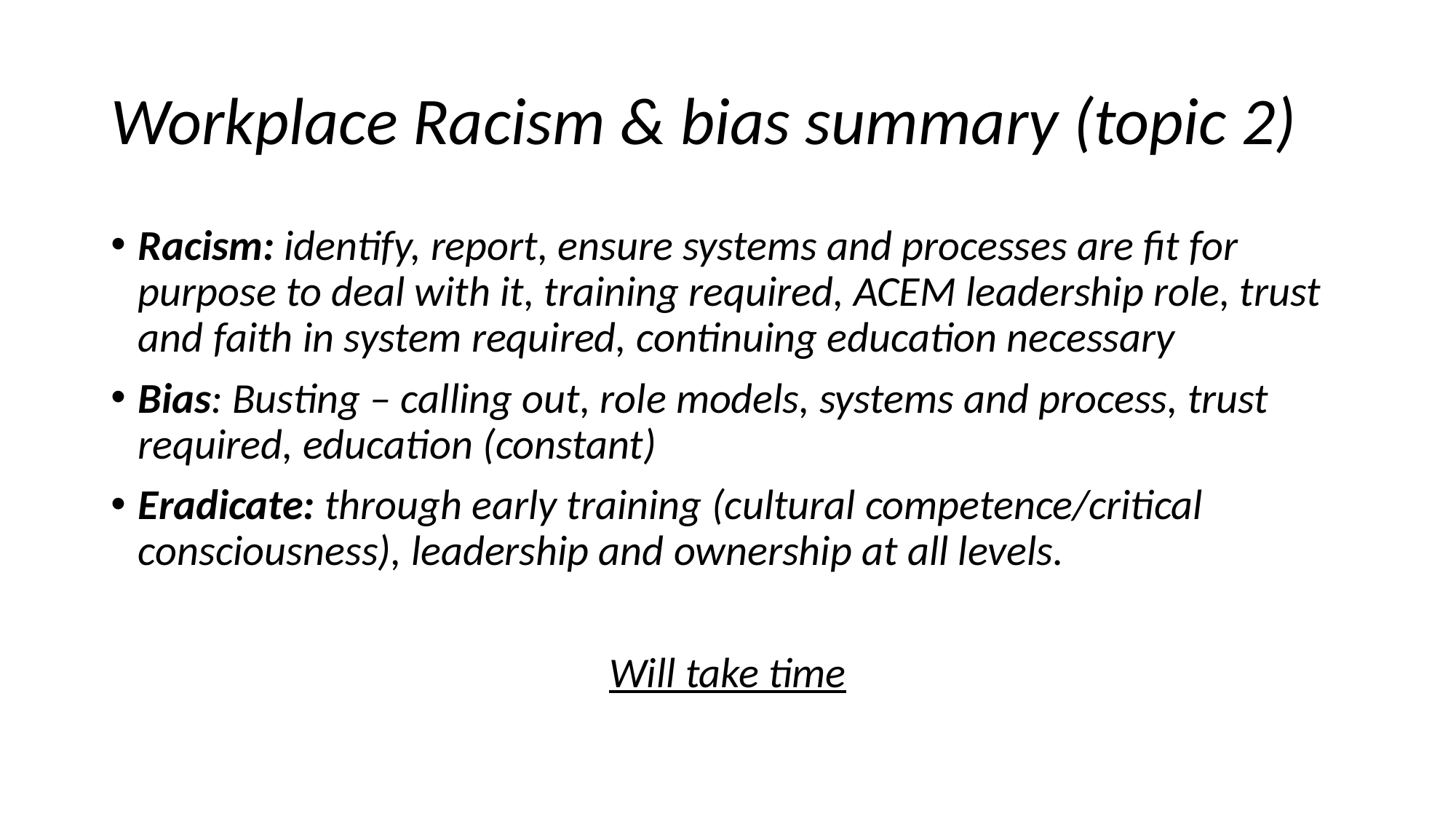

# Workplace Racism & bias summary (topic 2)
Racism: identify, report, ensure systems and processes are fit for purpose to deal with it, training required, ACEM leadership role, trust and faith in system required, continuing education necessary
Bias: Busting – calling out, role models, systems and process, trust required, education (constant)
Eradicate: through early training (cultural competence/critical consciousness), leadership and ownership at all levels.

Will take time